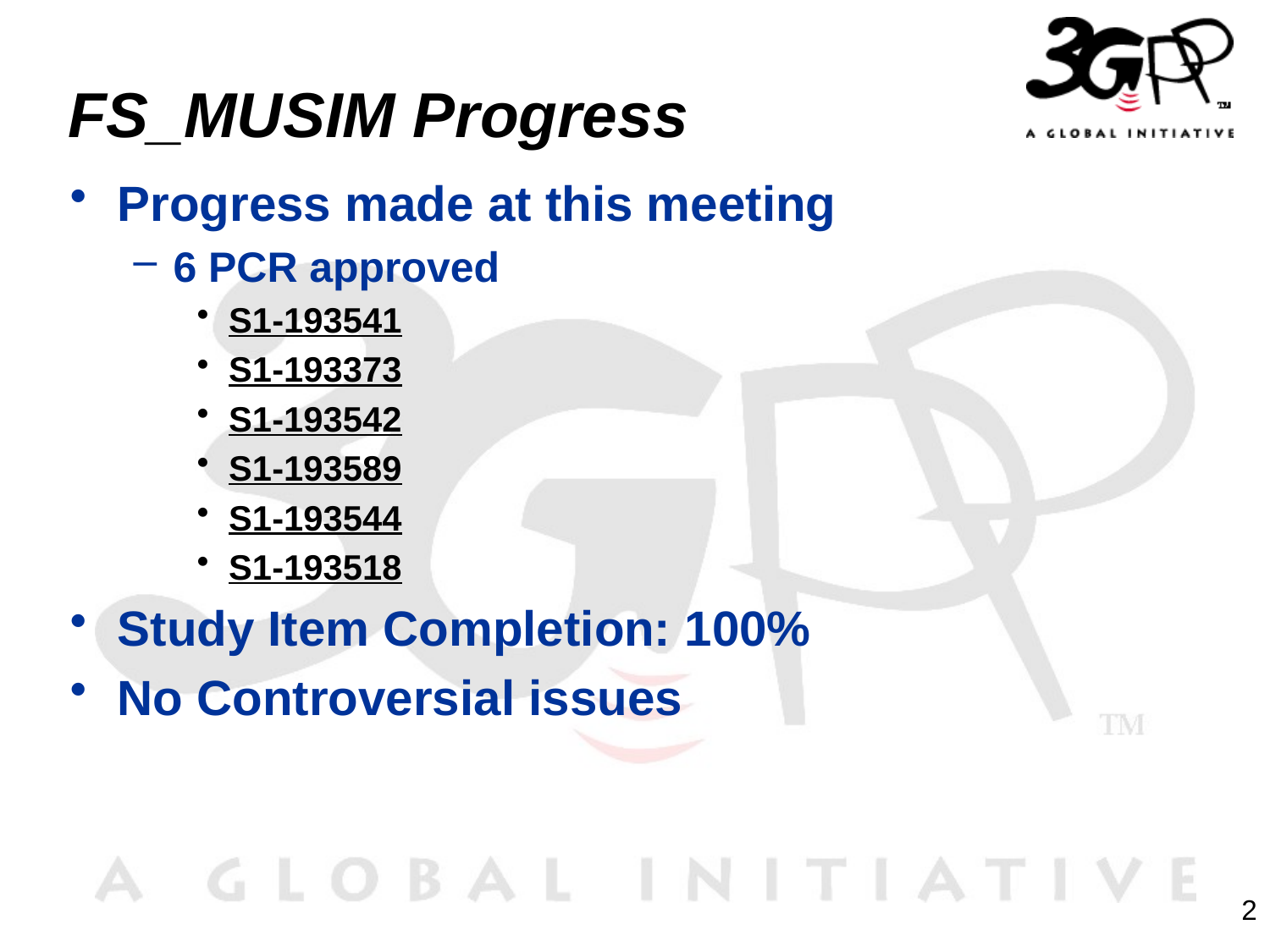

# FS_MUSIM Progress
Progress made at this meeting
6 PCR approved
S1-193541
S1-193373
S1-193542
S1-193589
S1-193544
S1-193518
Study Item Completion: 100%
No Controversial issues
2